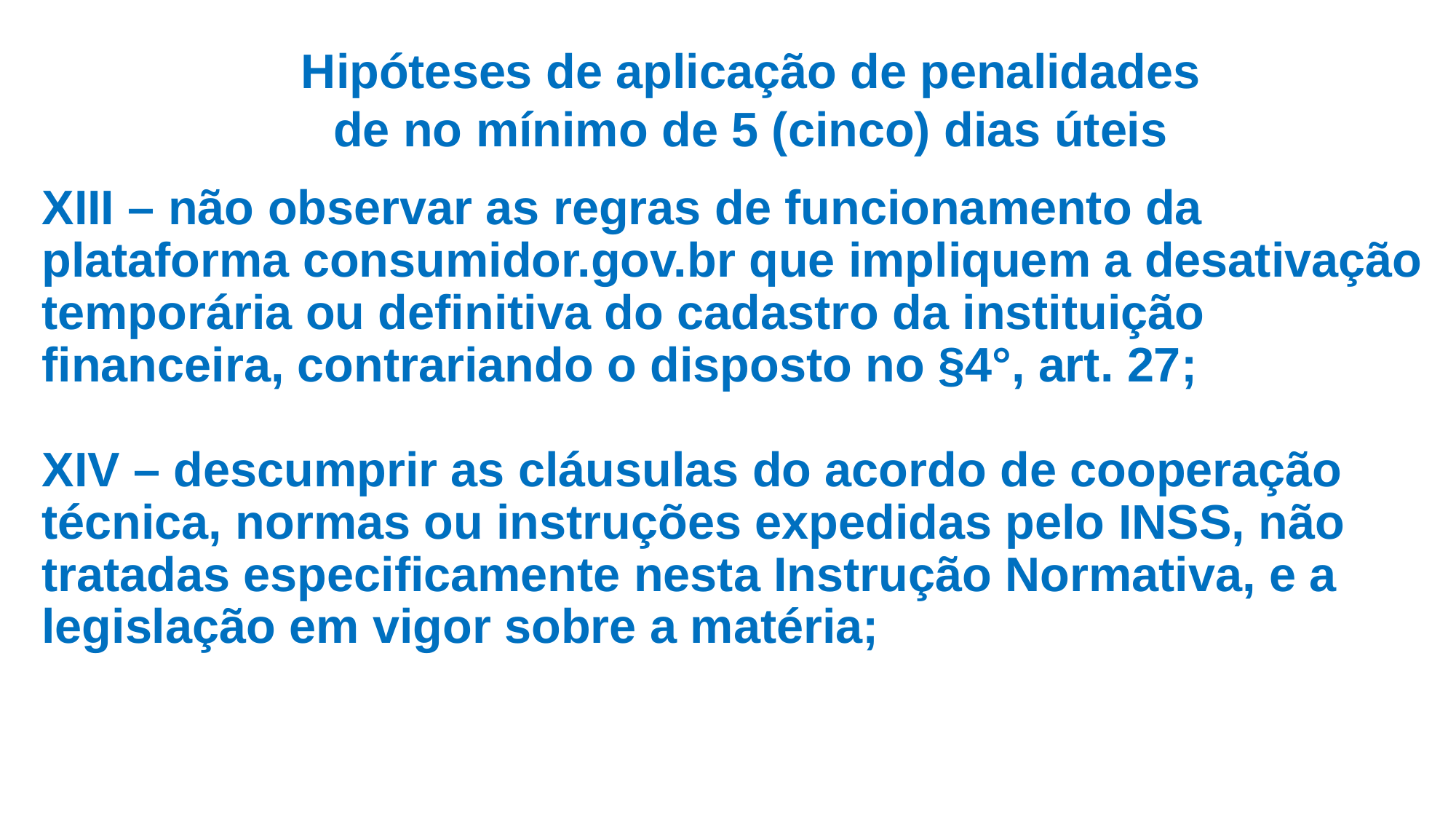

Hipóteses de aplicação de penalidades de no mínimo de 5 (cinco) dias úteis
# XIII – não observar as regras de funcionamento da plataforma consumidor.gov.br que impliquem a desativação temporária ou definitiva do cadastro da instituição financeira, contrariando o disposto no §4°, art. 27; XIV – descumprir as cláusulas do acordo de cooperação técnica, normas ou instruções expedidas pelo INSS, não tratadas especificamente nesta Instrução Normativa, e a legislação em vigor sobre a matéria;